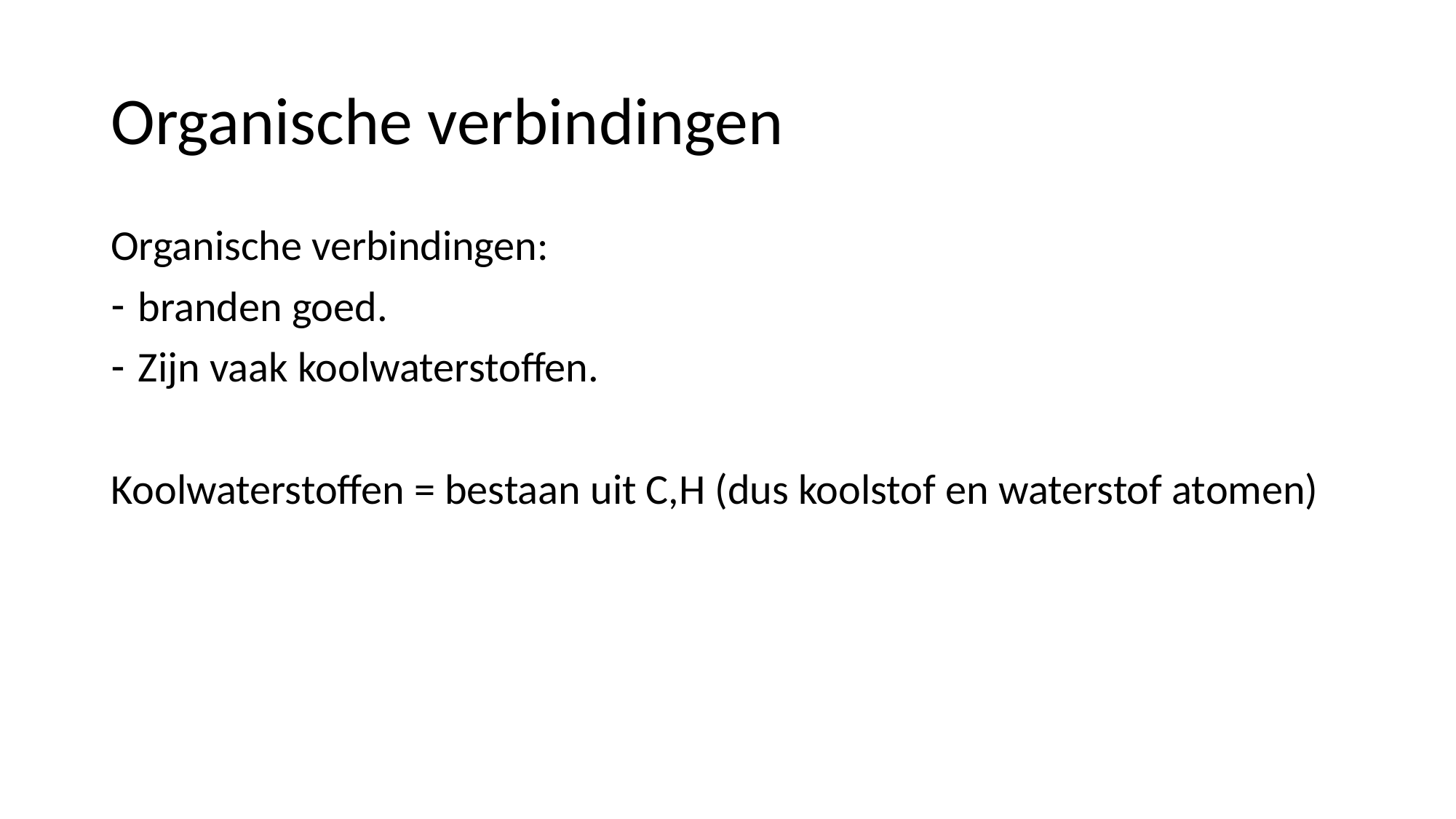

# Organische verbindingen
Organische verbindingen:
branden goed.
Zijn vaak koolwaterstoffen.

Koolwaterstoffen = bestaan uit C,H (dus koolstof en waterstof atomen)